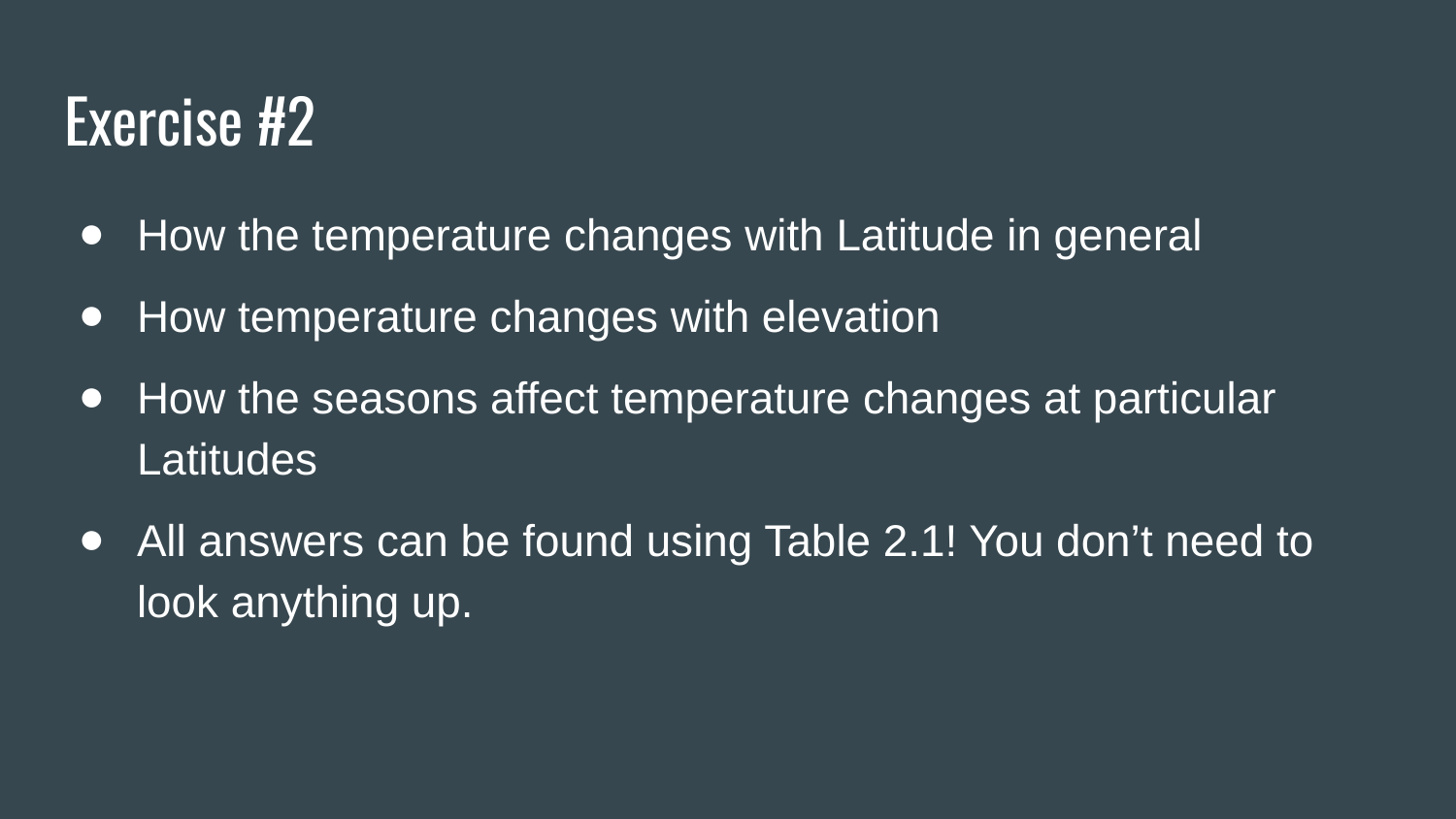

# Exercise #2
How the temperature changes with Latitude in general
How temperature changes with elevation
How the seasons affect temperature changes at particular Latitudes
All answers can be found using Table 2.1! You don’t need to look anything up.